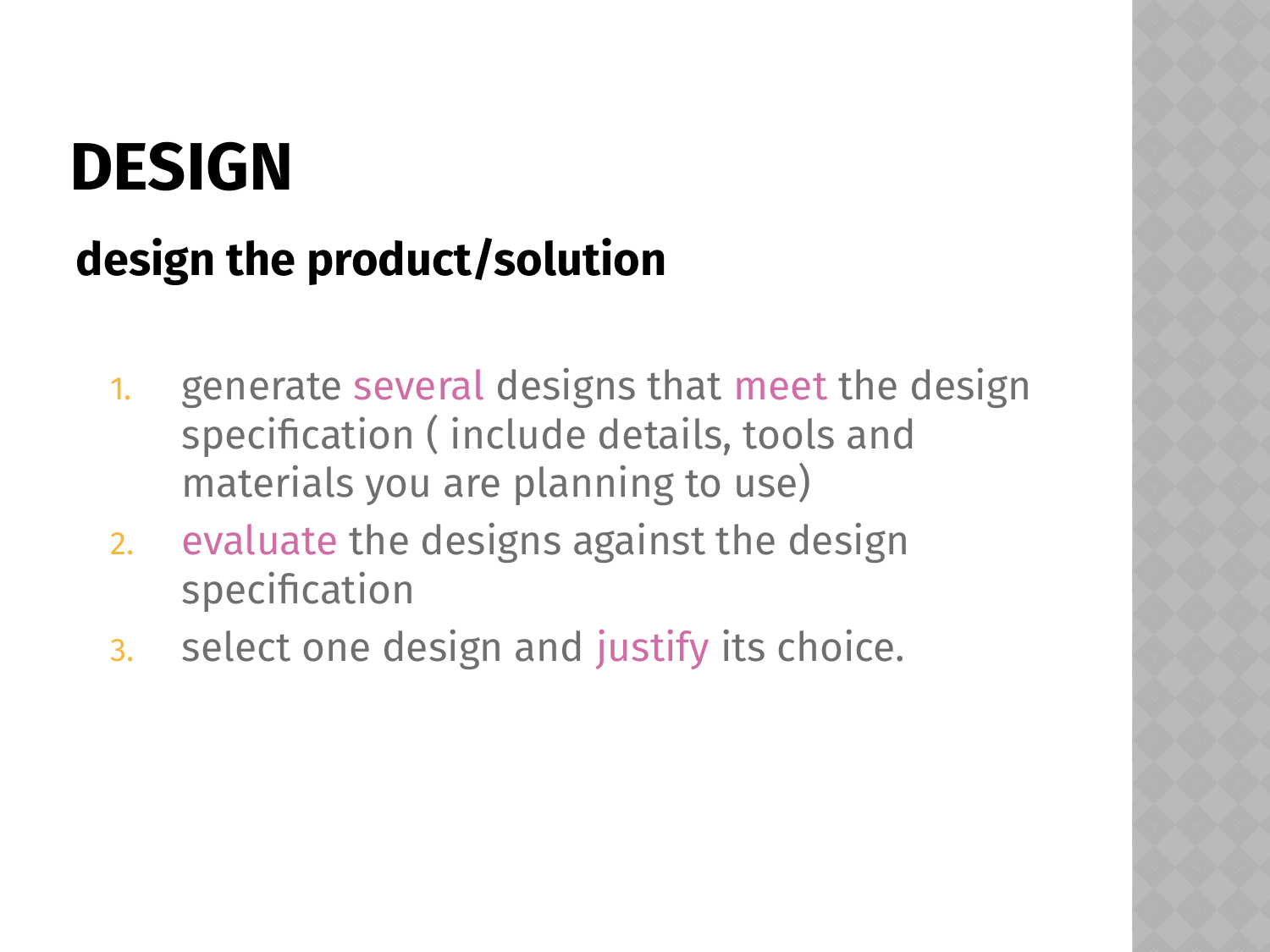

# Design
design the product/solution

generate several designs that meet the design specification ( include details, tools and materials you are planning to use)
evaluate the designs against the design specification
select one design and justify its choice.